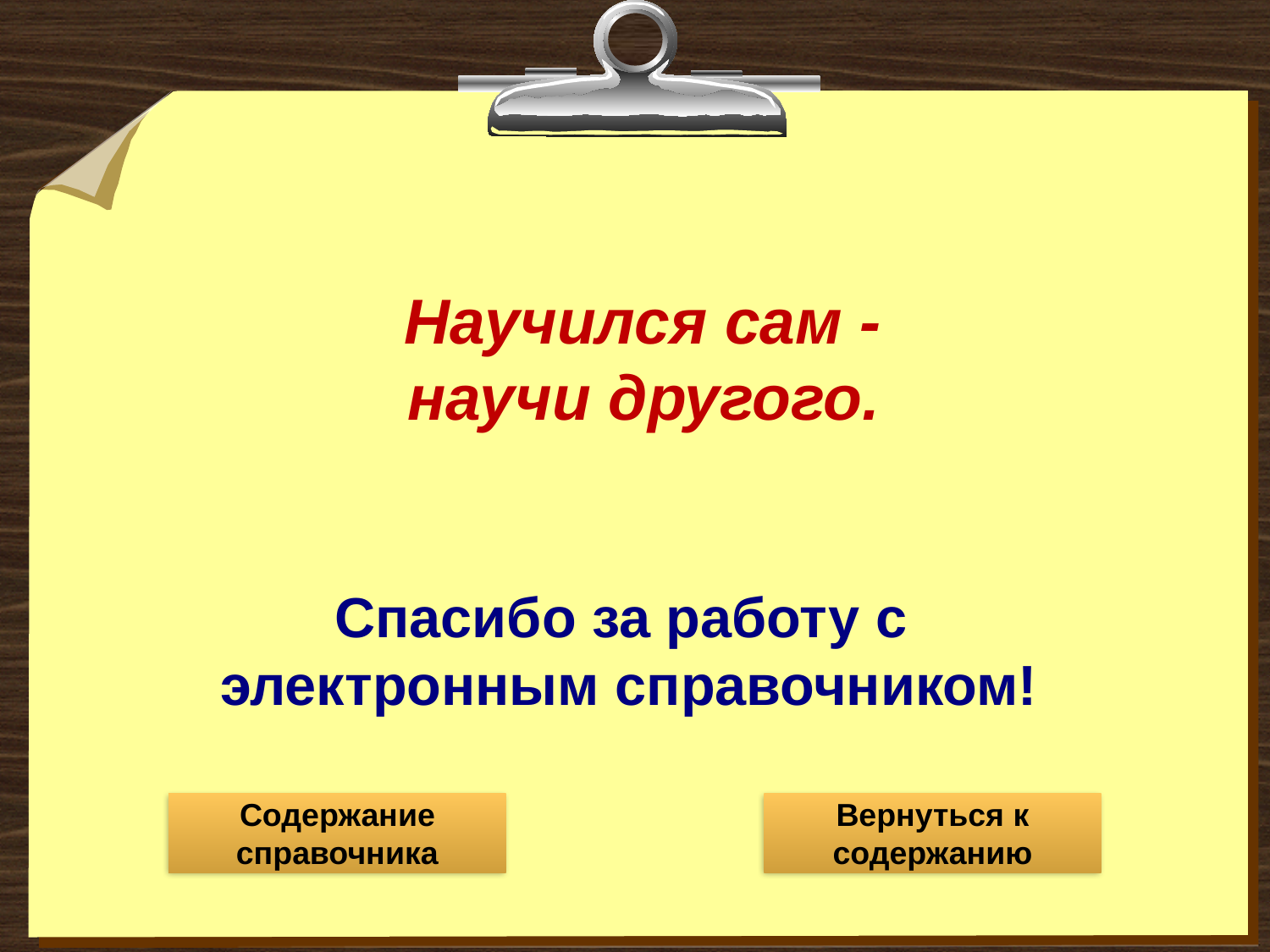

# Научился сам -
 научи другого.
Спасибо за работу с  электронным справочником!
Содержание справочника
Вернуться к содержанию